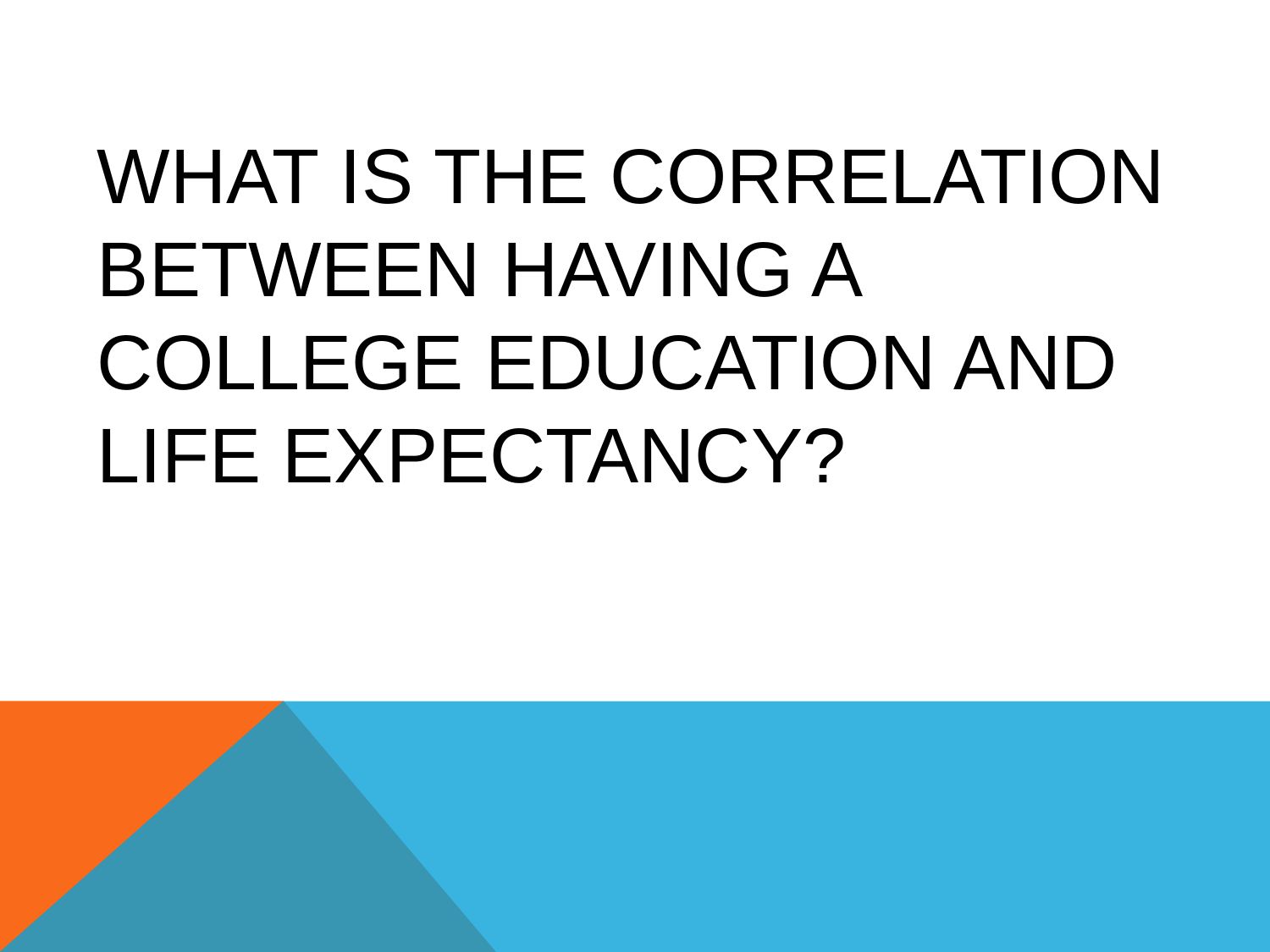

# What is the CoRrelation between having a College Education and Life Expectancy?